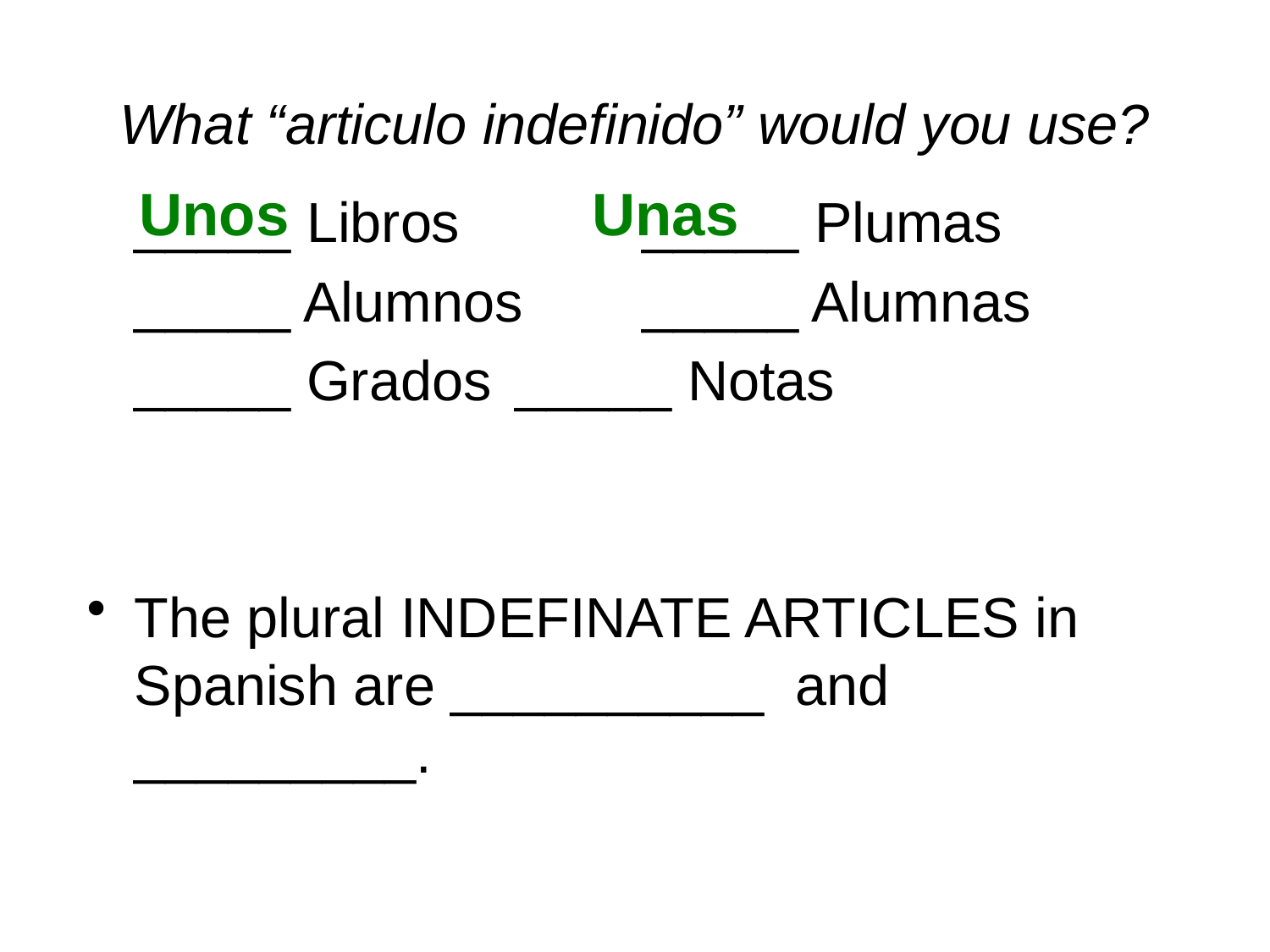

# What “articulo indefinido” would you use?
Unos
Unas
	_____ Libros		_____ Plumas
	_____ Alumnos	_____ Alumnas
	_____ Grados	_____ Notas

The plural INDEFINATE ARTICLES in Spanish are __________  and _________.